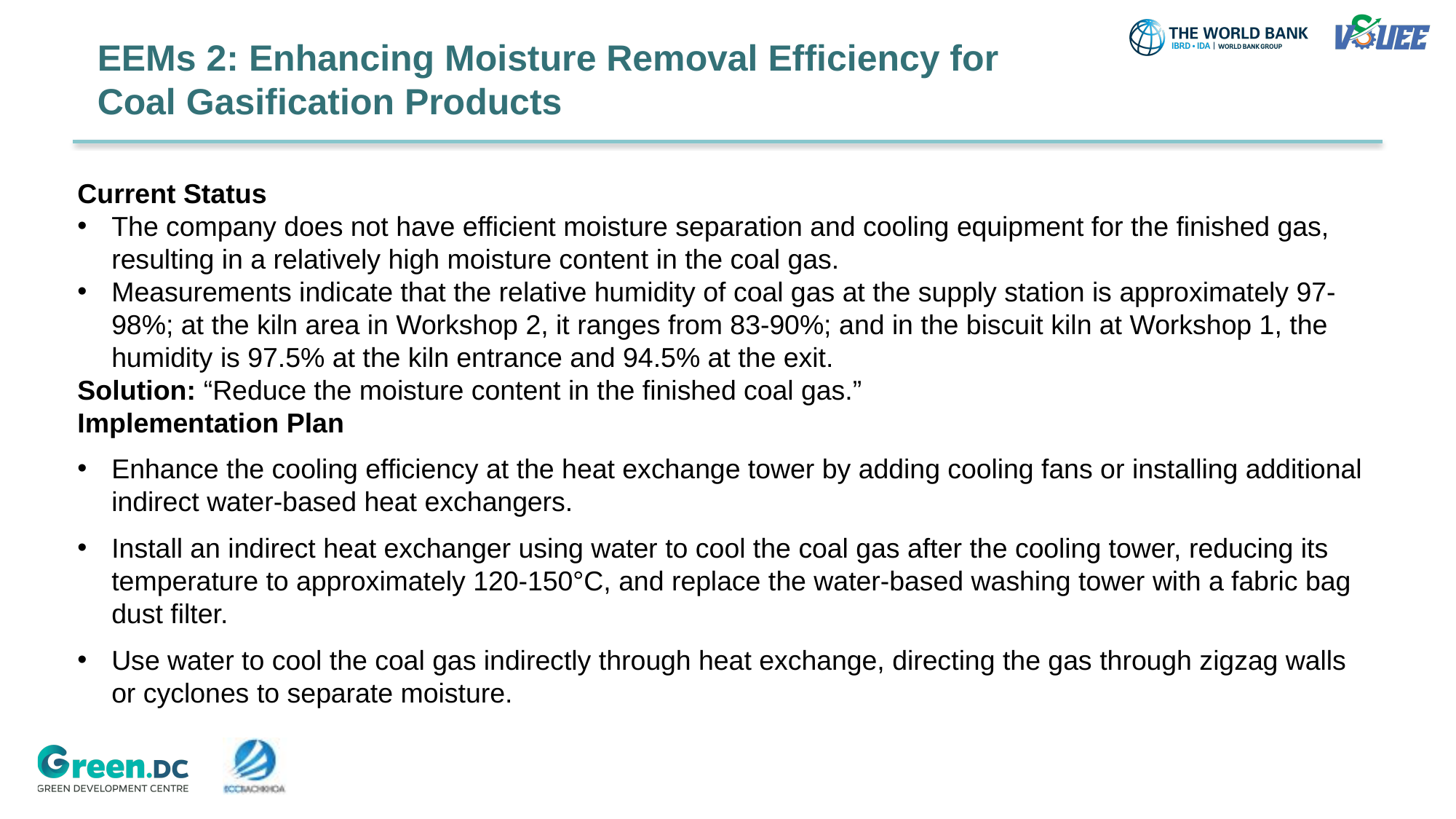

# EEMs 2: Enhancing Moisture Removal Efficiency for Coal Gasification Products
Current Status
The company does not have efficient moisture separation and cooling equipment for the finished gas, resulting in a relatively high moisture content in the coal gas.
Measurements indicate that the relative humidity of coal gas at the supply station is approximately 97-98%; at the kiln area in Workshop 2, it ranges from 83-90%; and in the biscuit kiln at Workshop 1, the humidity is 97.5% at the kiln entrance and 94.5% at the exit.
Solution: “Reduce the moisture content in the finished coal gas.”
Implementation Plan
Enhance the cooling efficiency at the heat exchange tower by adding cooling fans or installing additional indirect water-based heat exchangers.
Install an indirect heat exchanger using water to cool the coal gas after the cooling tower, reducing its temperature to approximately 120-150°C, and replace the water-based washing tower with a fabric bag dust filter.
Use water to cool the coal gas indirectly through heat exchange, directing the gas through zigzag walls or cyclones to separate moisture.